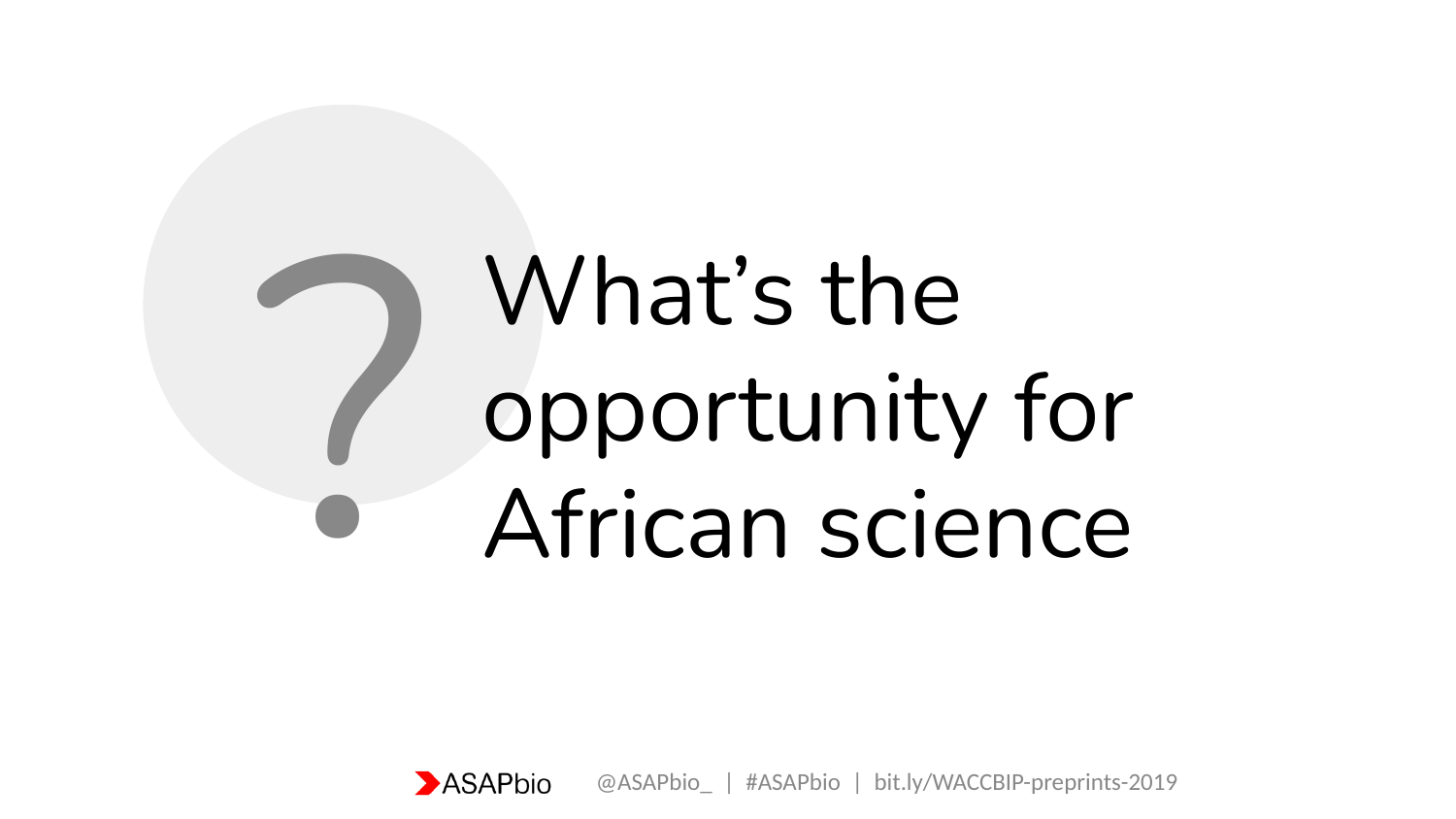

?
# What’s the opportunity for African science